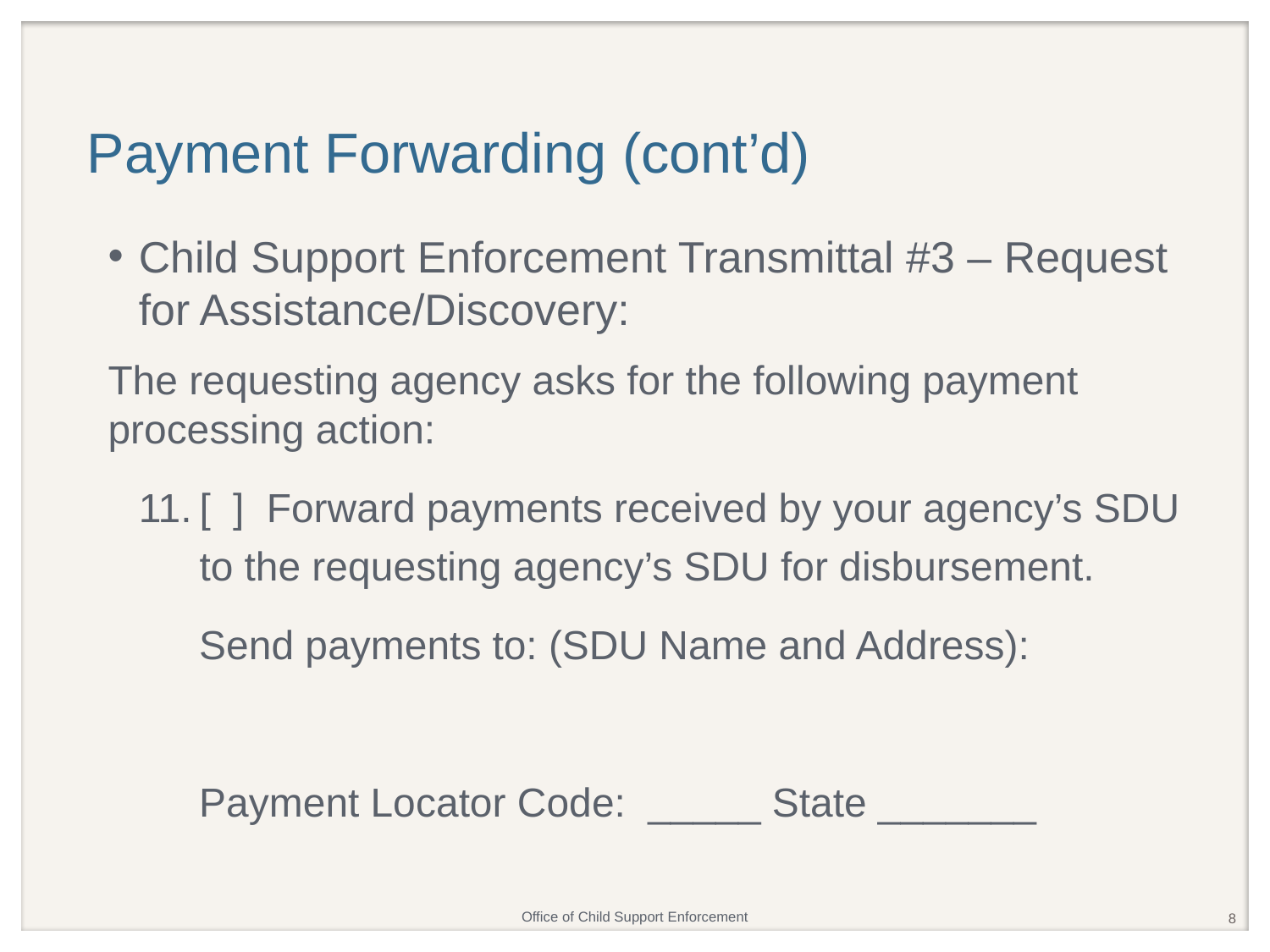

# Payment Forwarding (cont’d)
Child Support Enforcement Transmittal #3 – Request for Assistance/Discovery:
The requesting agency asks for the following payment processing action:
[  ]  Forward payments received by your agency’s SDU to the requesting agency’s SDU for disbursement.
Send payments to: (SDU Name and Address):

Payment Locator Code:  _____ State _______
8